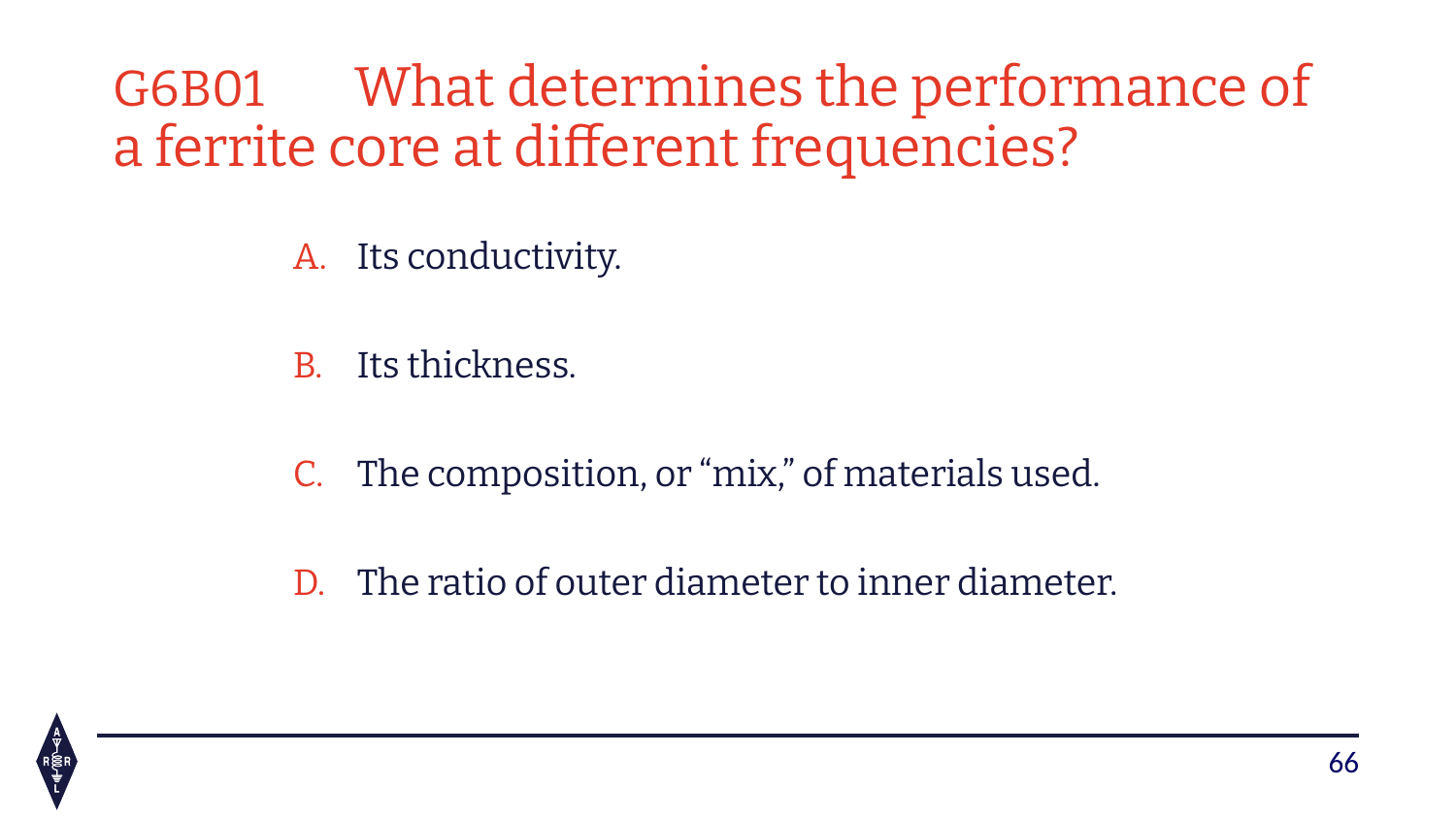

G6B01	What determines the performance of a ferrite core at different frequencies?
Its conductivity.

Its thickness.

The composition, or “mix,” of materials used.

The ratio of outer diameter to inner diameter.
66